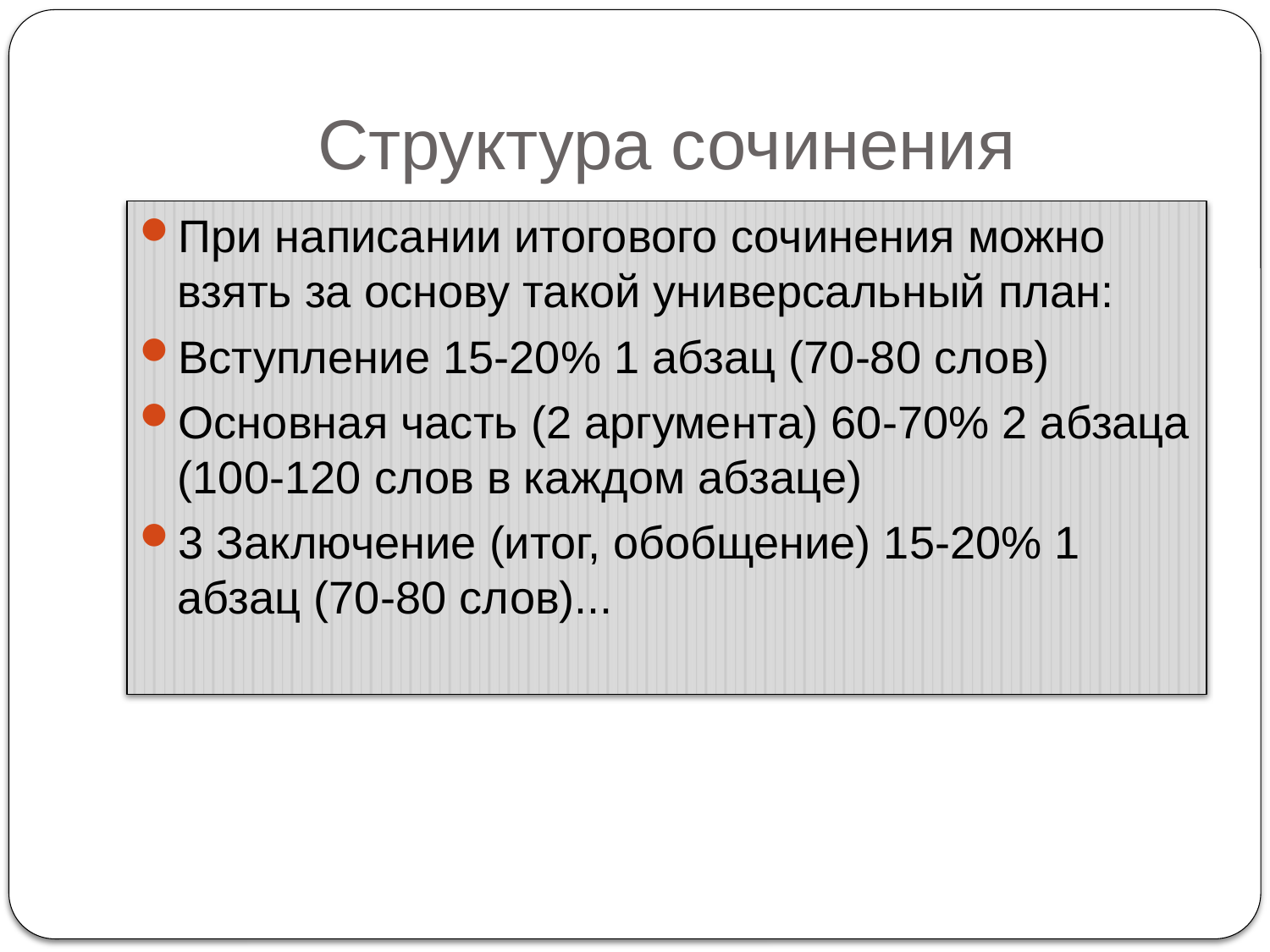

# Структура сочинения
При написании итогового сочинения можно взять за основу такой универсальный план:
Вступление 15-20% 1 абзац (70-80 слов)
Основная часть (2 аргумента) 60-70% 2 абзаца (100-120 слов в каждом абзаце)
3 Заключение (итог, обобщение) 15-20% 1 абзац (70-80 слов)...